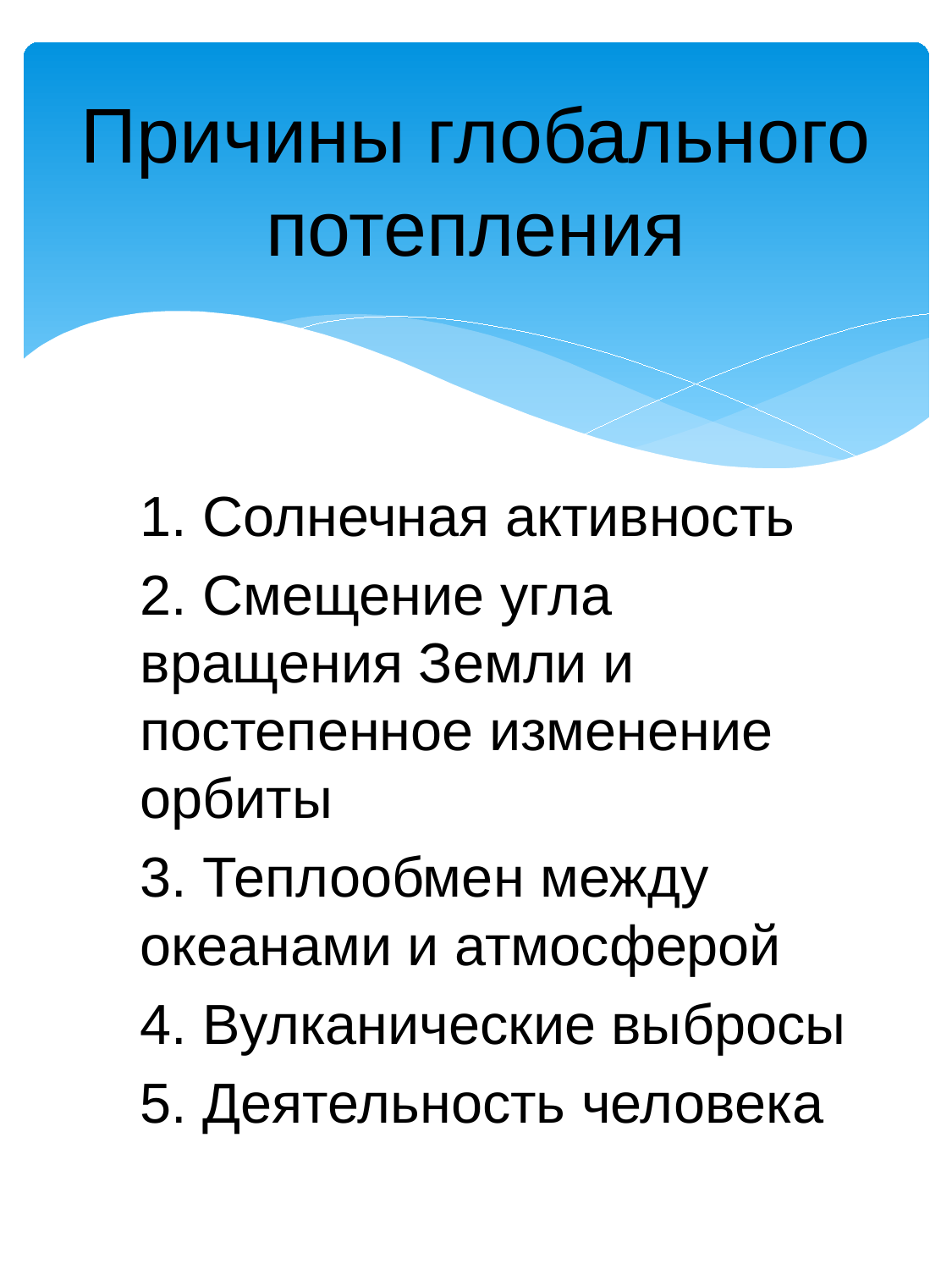

# Причины глобального потепления
1. Солнечная активность
2. Смещение угла вращения Земли и постепенное изменение орбиты
3. Теплообмен между океанами и атмосферой
4. Вулканические выбросы
5. Деятельность человека